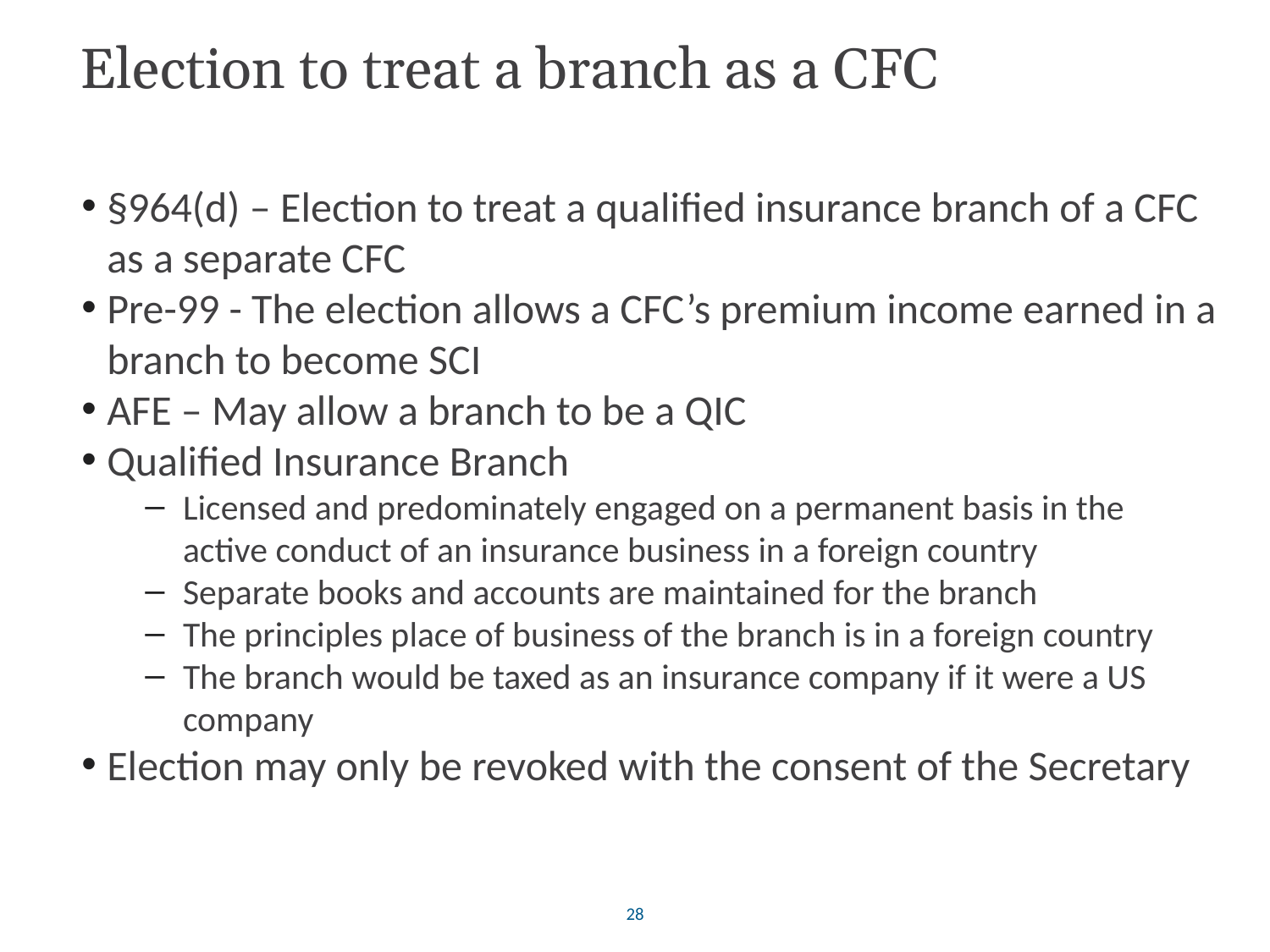

# Election to treat a branch as a CFC
§964(d) – Election to treat a qualified insurance branch of a CFC as a separate CFC
Pre-99 - The election allows a CFC’s premium income earned in a branch to become SCI
AFE – May allow a branch to be a QIC
Qualified Insurance Branch
Licensed and predominately engaged on a permanent basis in the active conduct of an insurance business in a foreign country
Separate books and accounts are maintained for the branch
The principles place of business of the branch is in a foreign country
The branch would be taxed as an insurance company if it were a US company
Election may only be revoked with the consent of the Secretary
28